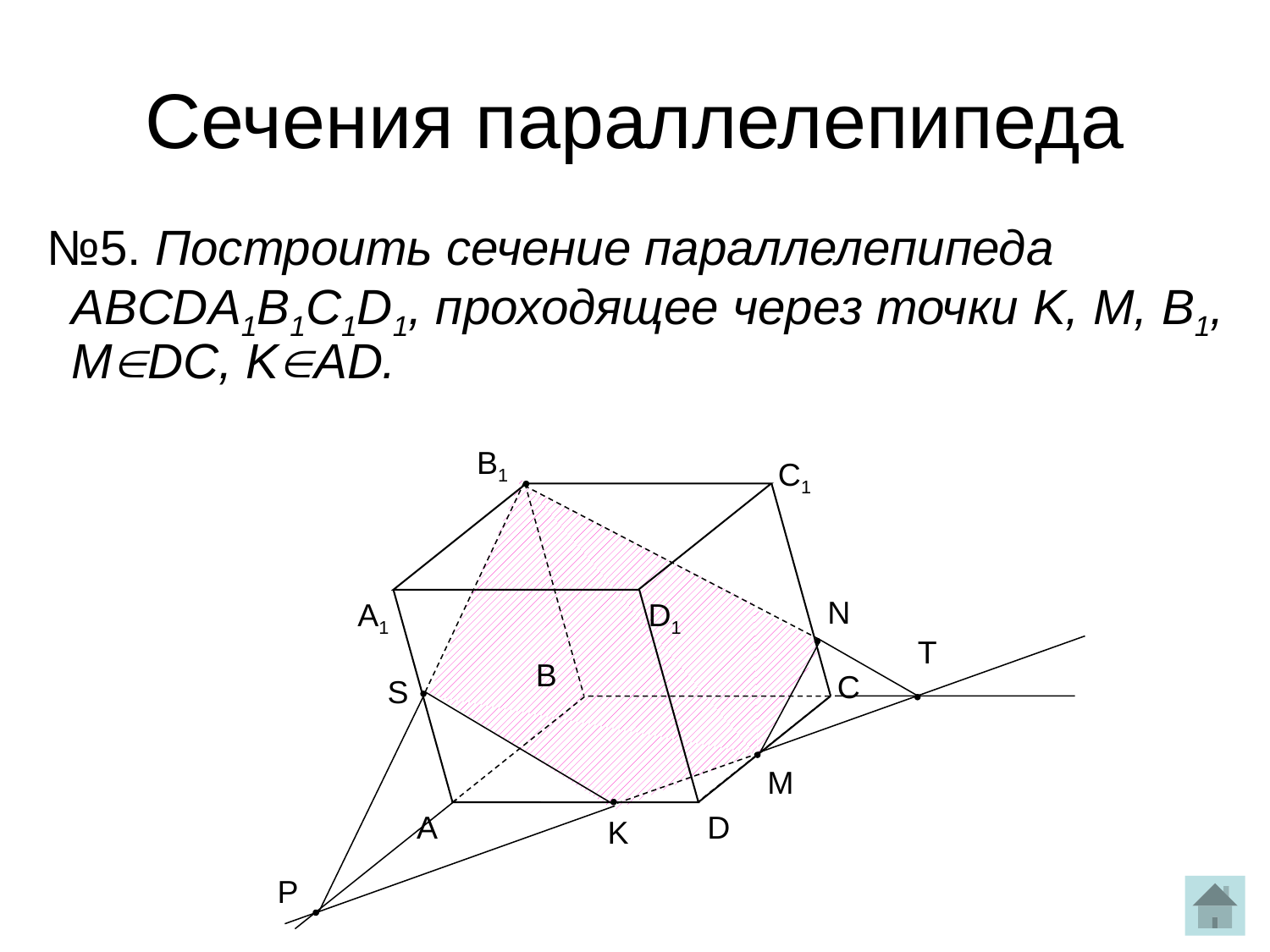

Сечения параллелепипеда
№5. Построить сечение параллелепипеда ABCDA1B1C1D1, проходящее через точки K, M, B1, M∈DС, K∈AD.
B1
С1

А1
D1

B
С

А
D

N
T

S

M

K
P